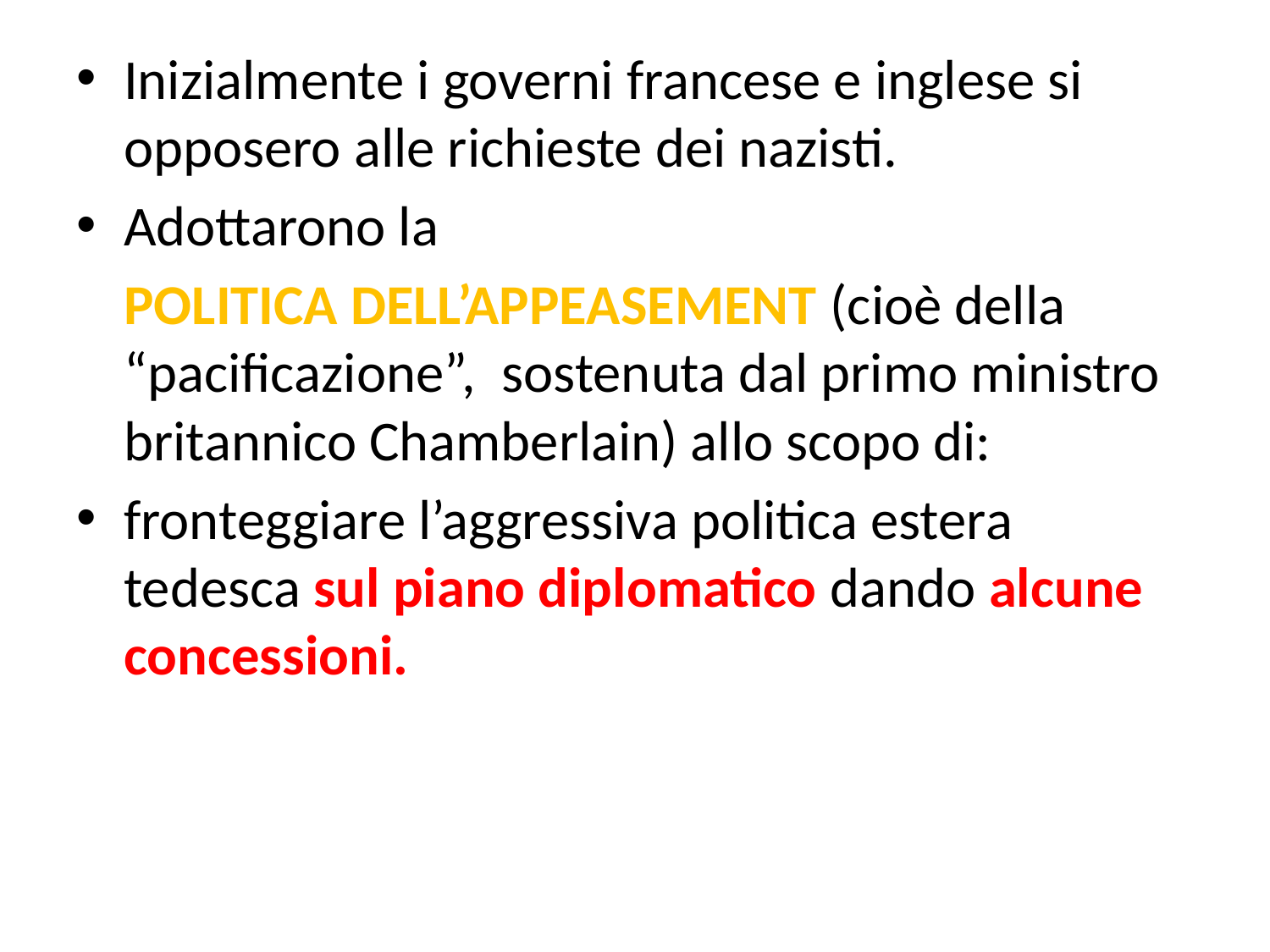

Inizialmente i governi francese e inglese si opposero alle richieste dei nazisti.
Adottarono la
	POLITICA DELL’APPEASEMENT (cioè della “pacificazione”,  sostenuta dal primo ministro britannico Chamberlain) allo scopo di:
fronteggiare l’aggressiva politica estera tedesca sul piano diplomatico dando alcune concessioni.